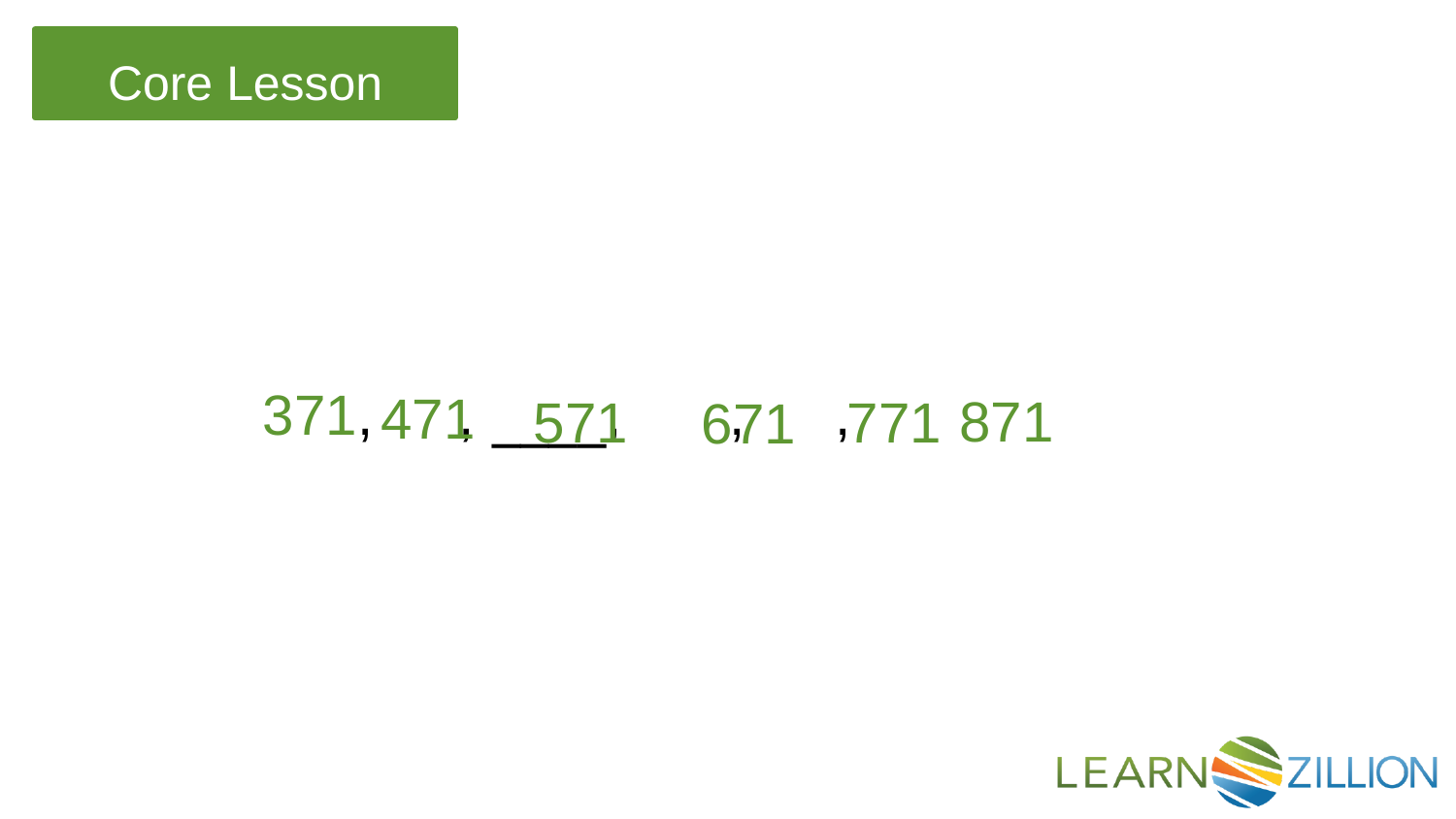

371,     , ____,      ,     ,
471
871
571
771
671